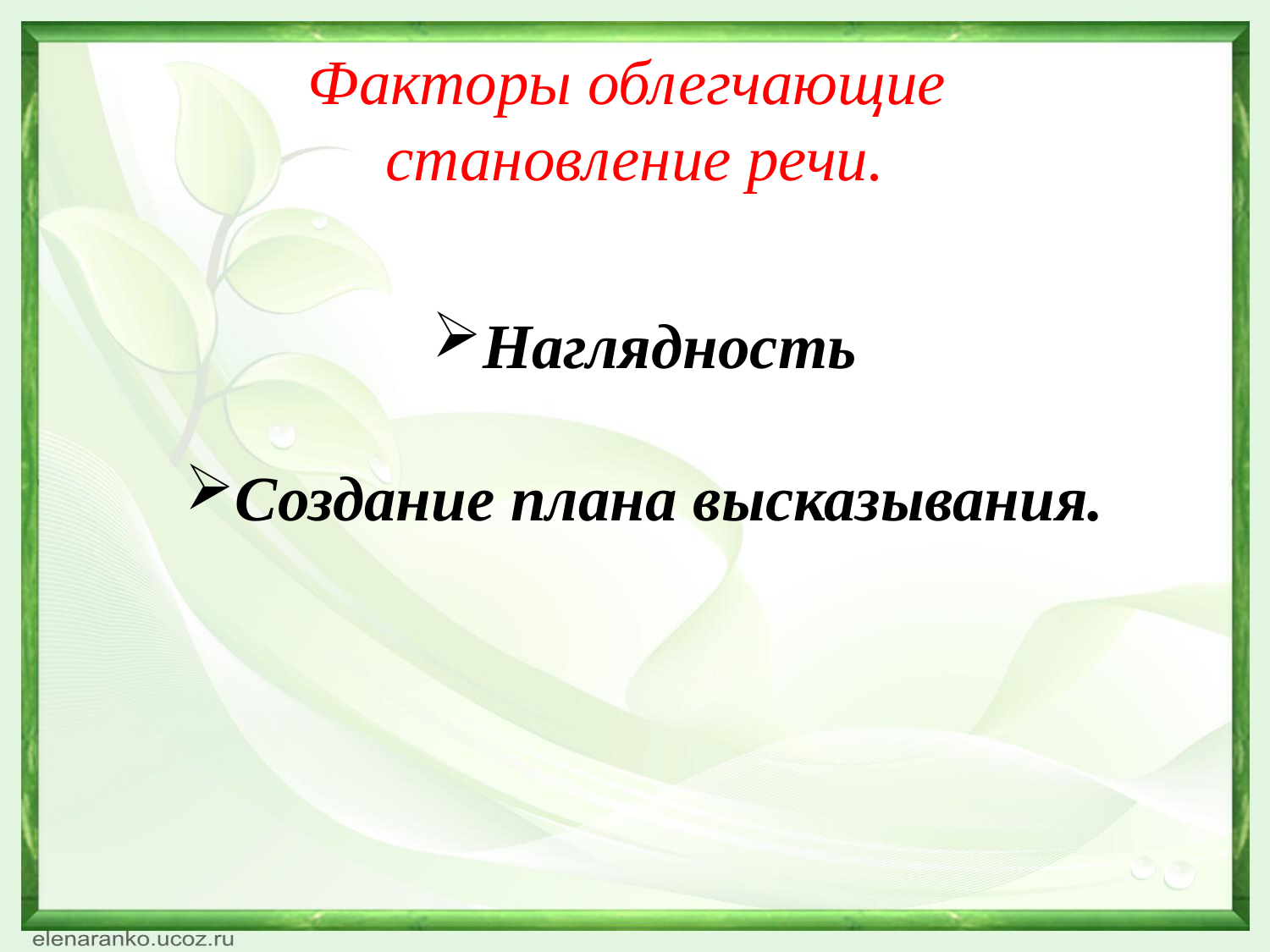

# Факторы облегчающие становление речи.

Наглядность

Создание плана высказывания.